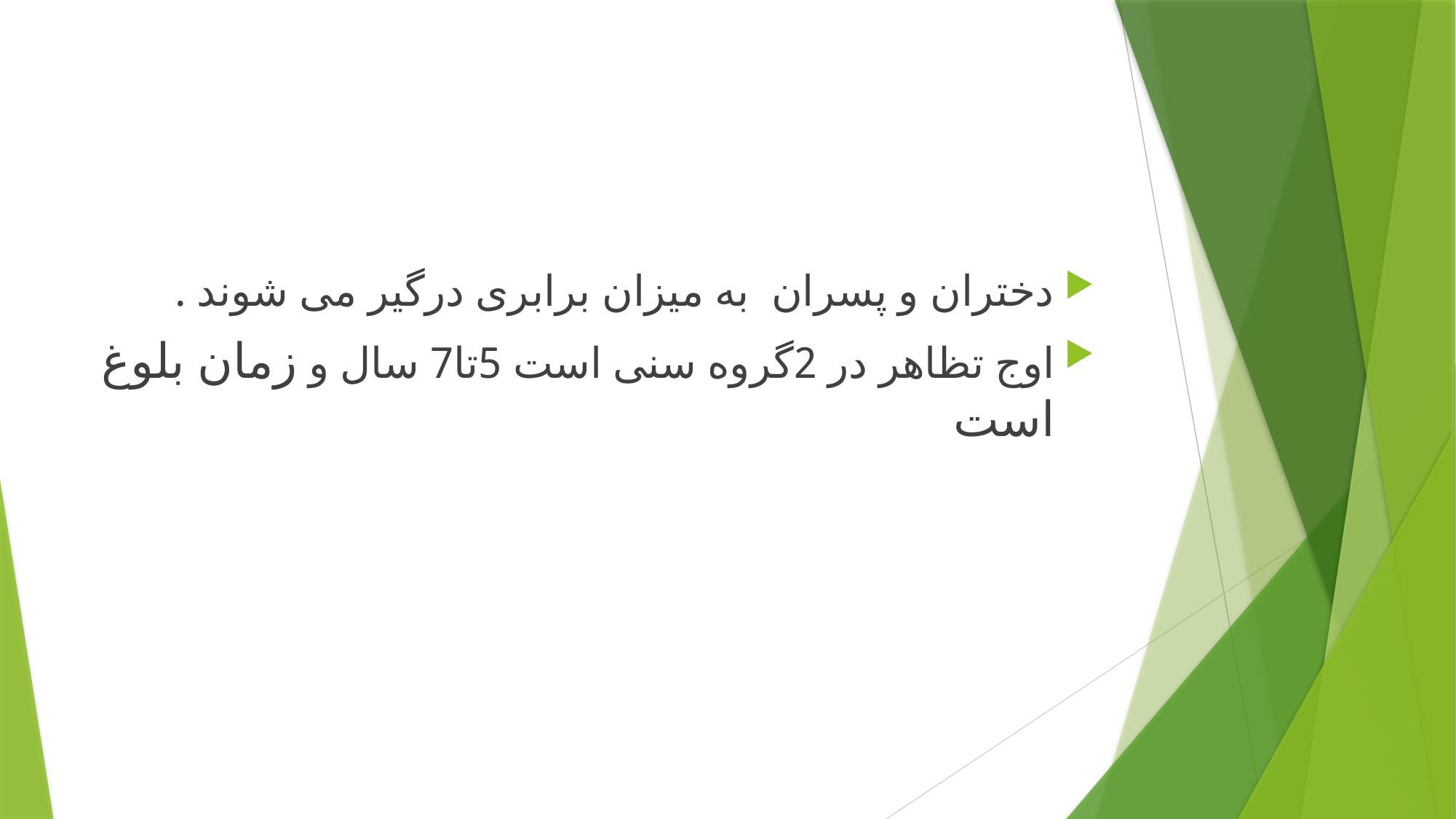

#
دختران و پسران  به میزان برابری درگیر می شوند .
اوج تظاهر در 2گروه سنی است 5تا7 سال و زمان بلوغ است